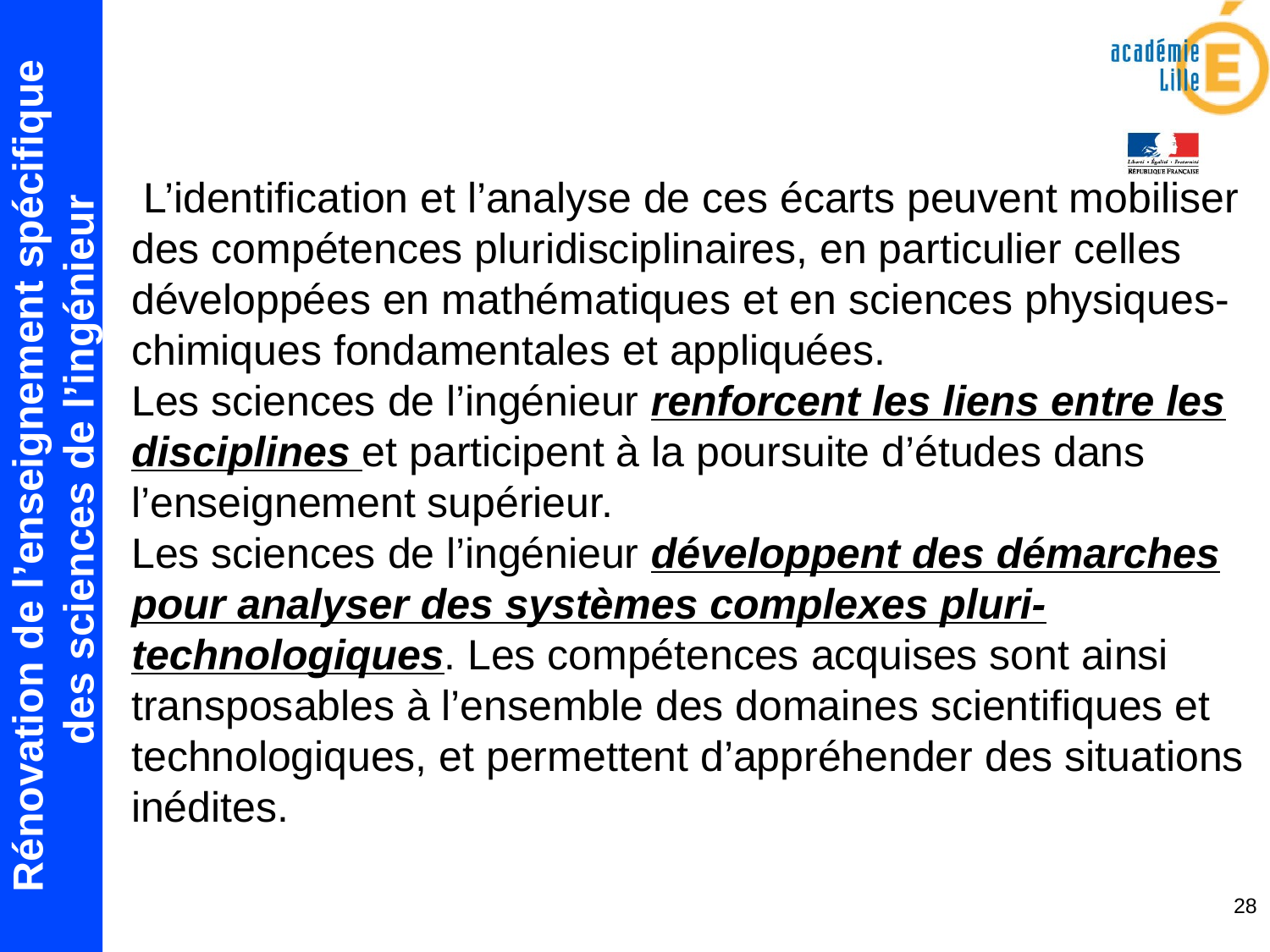

L’identification et l’analyse de ces écarts peuvent mobiliser des compétences pluridisciplinaires, en particulier celles développées en mathématiques et en sciences physiques-chimiques fondamentales et appliquées.
Les sciences de l’ingénieur renforcent les liens entre les disciplines et participent à la poursuite d’études dans l’enseignement supérieur.
Les sciences de l’ingénieur développent des démarches pour analyser des systèmes complexes pluri-technologiques. Les compétences acquises sont ainsi transposables à l’ensemble des domaines scientifiques et technologiques, et permettent d’appréhender des situations inédites.
28